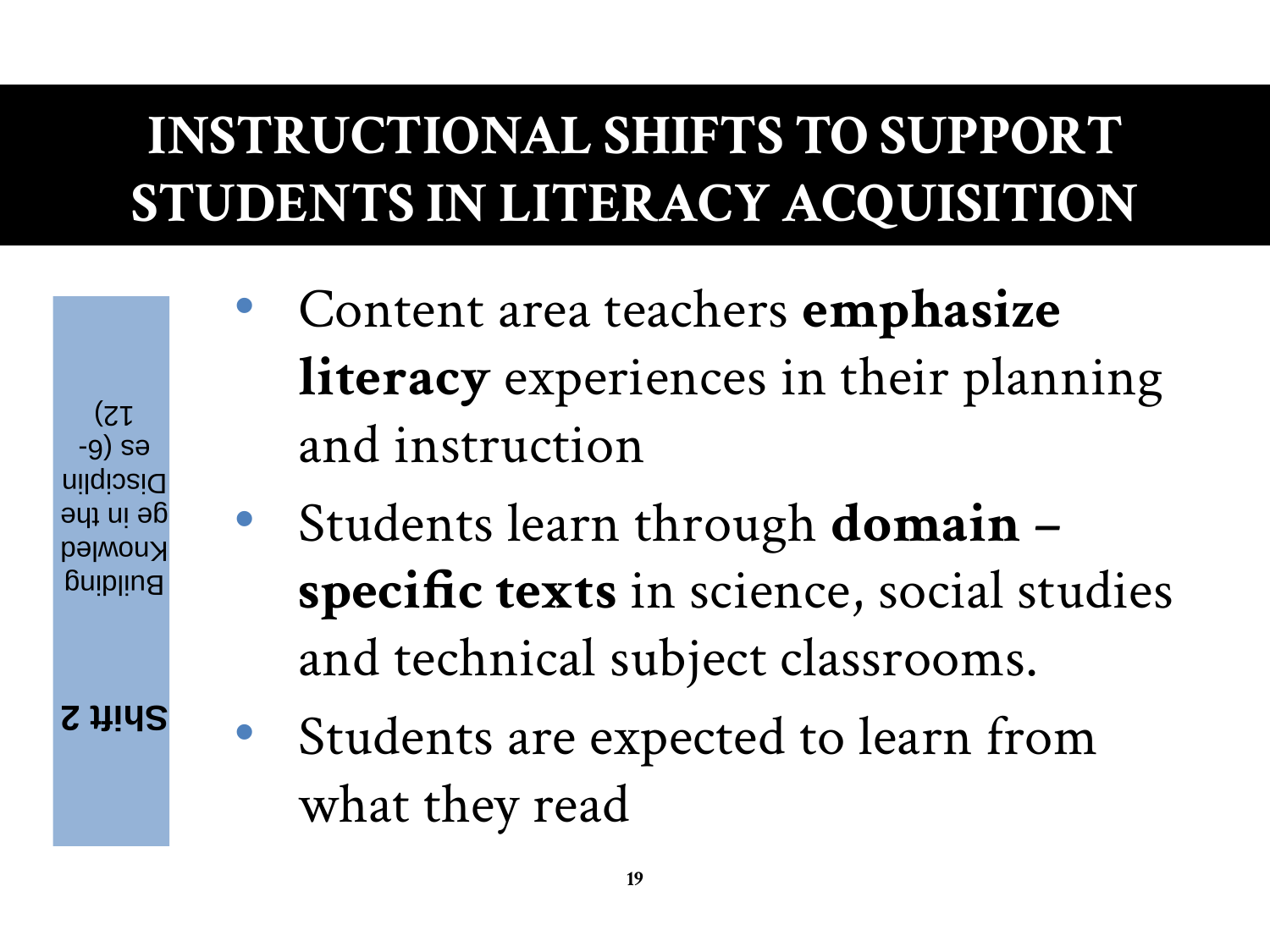

# Instructional Shifts to Support Students in Literacy Acquisition
Content area teachers emphasize literacy experiences in their planning and instruction
Students learn through domain –specific texts in science, social studies and technical subject classrooms.
Students are expected to learn from what they read

Shift 2

   Building Knowledge in the Disciplines (6-12)
19